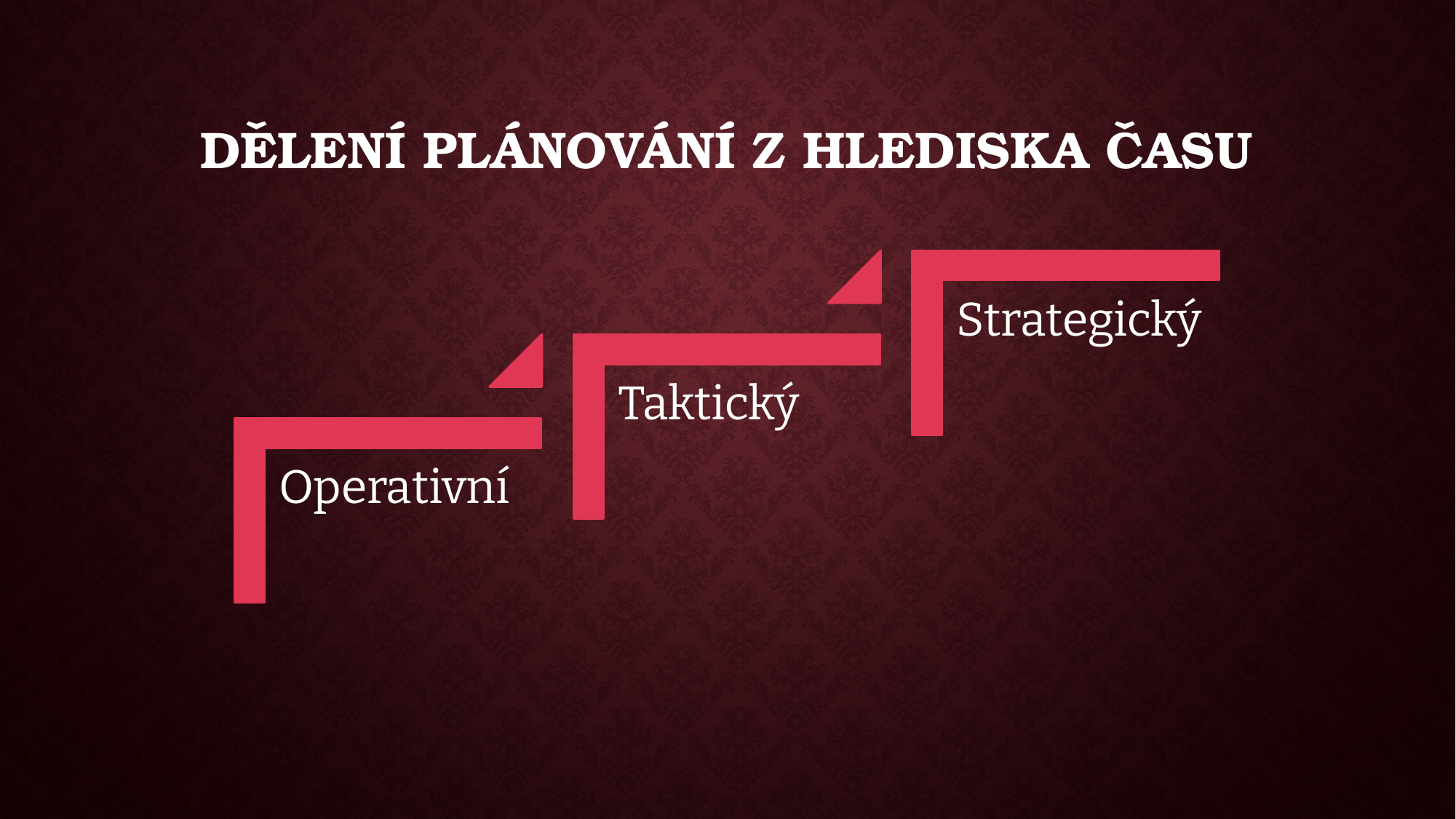

# Dělení plánování z hlediska času
Operativní
Taktický
Strategický